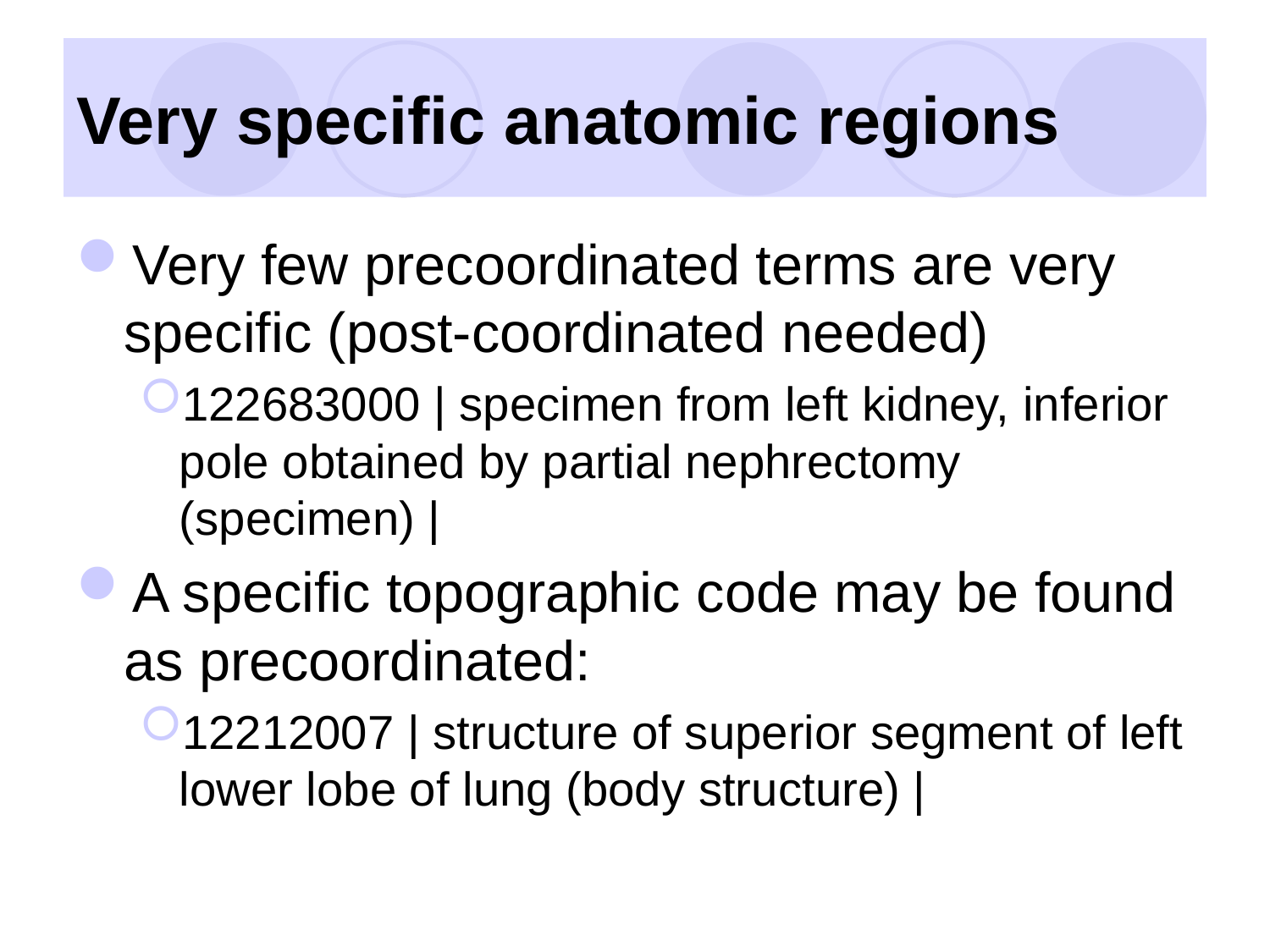

# Very specific anatomic regions
Very few precoordinated terms are very specific (post-coordinated needed)
122683000 | specimen from left kidney, inferior pole obtained by partial nephrectomy (specimen) |
A specific topographic code may be found as precoordinated:
12212007 | structure of superior segment of left lower lobe of lung (body structure) |